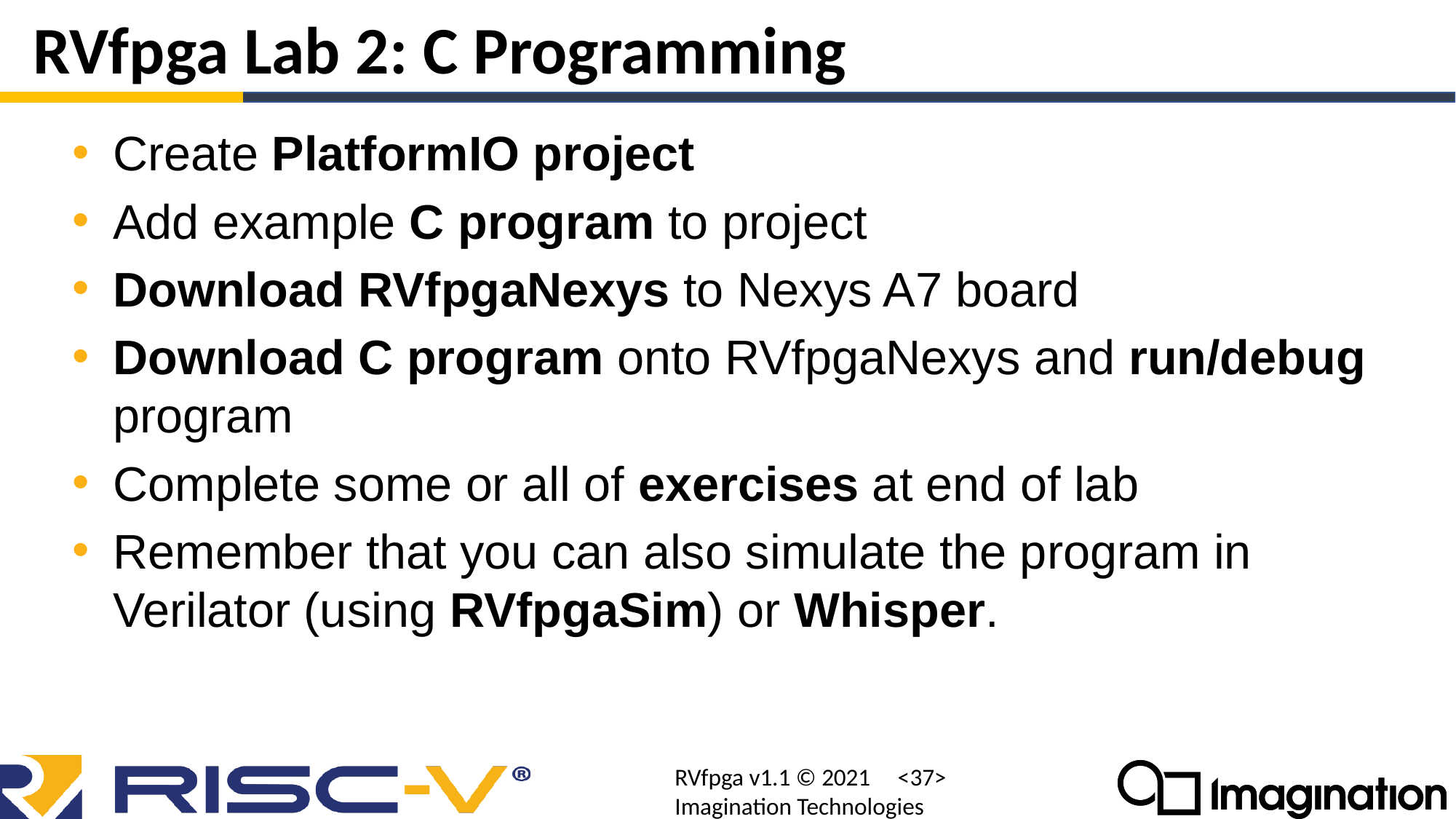

# RVfpga Lab 2: C Programming
Create PlatformIO project
Add example C program to project
Download RVfpgaNexys to Nexys A7 board
Download C program onto RVfpgaNexys and run/debug program
Complete some or all of exercises at end of lab
Remember that you can also simulate the program in Verilator (using RVfpgaSim) or Whisper.